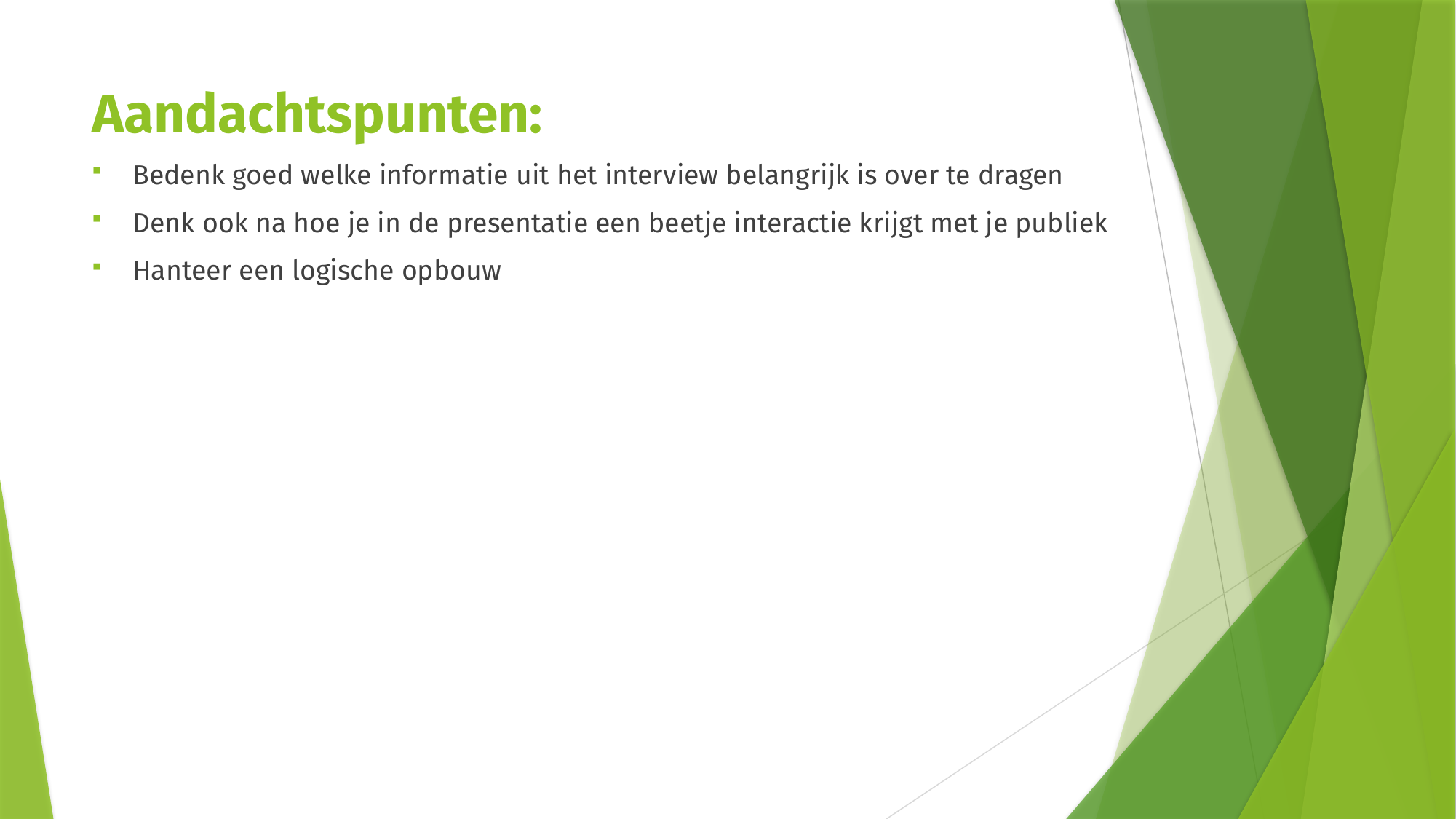

# Aandachtspunten:
Bedenk goed welke informatie uit het interview belangrijk is over te dragen
Denk ook na hoe je in de presentatie een beetje interactie krijgt met je publiek
Hanteer een logische opbouw